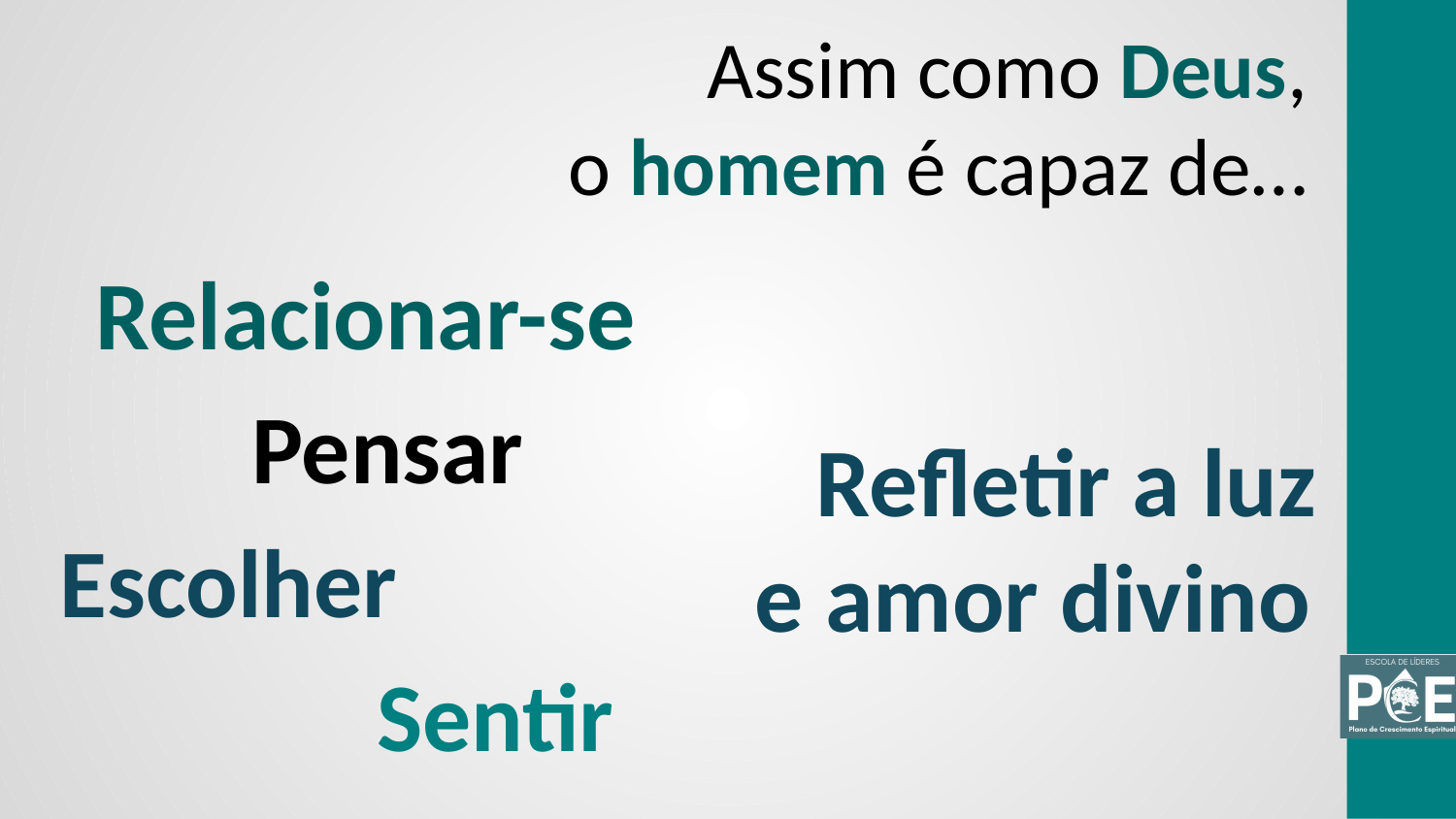

Assim como Deus,
o homem é capaz de…
Relacionar-se
Pensar
Refletir a luz
Escolher
e amor divino
Sentir